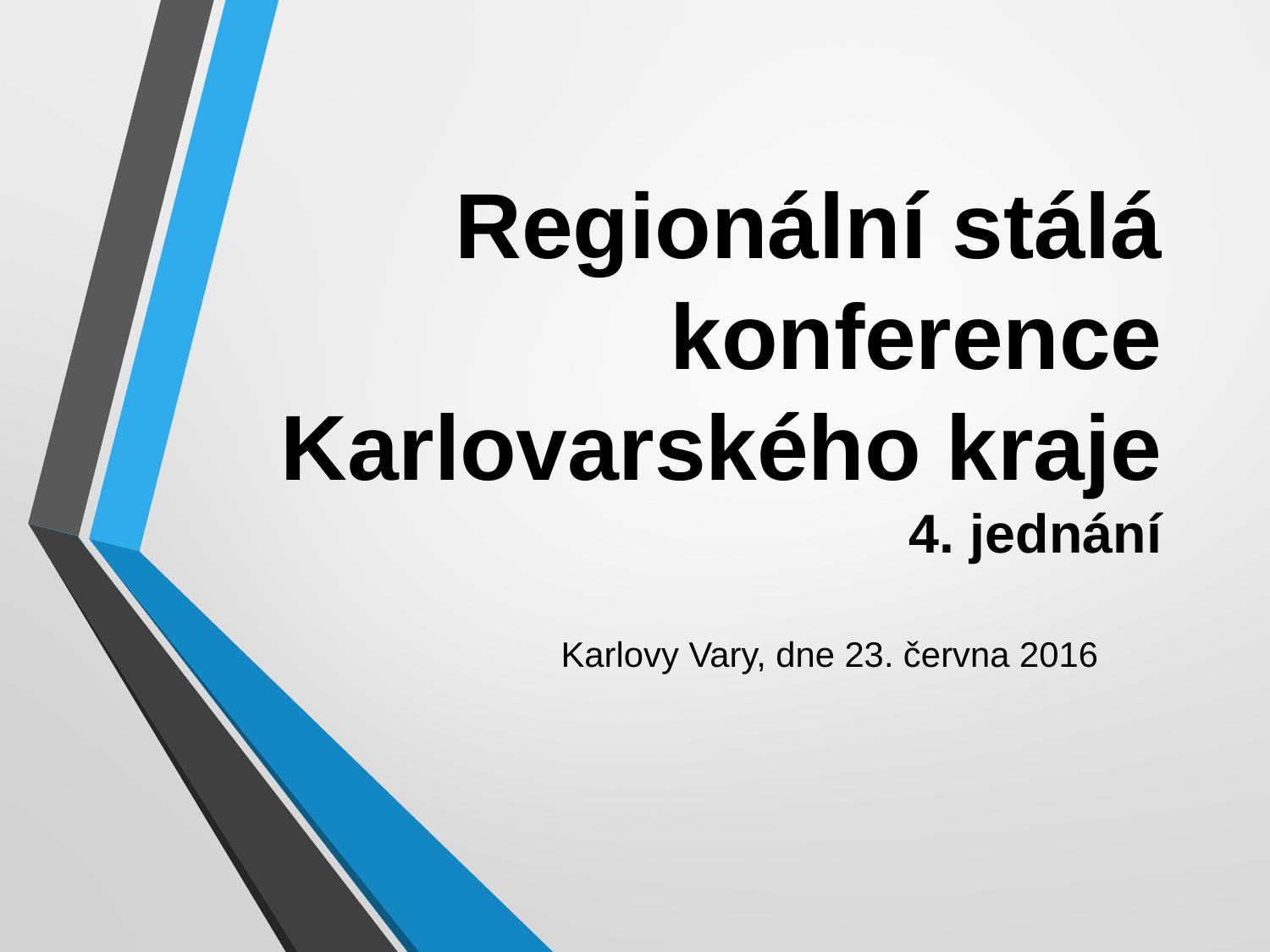

# Regionální stálá konference Karlovarského kraje 4. jednání

Karlovy Vary, dne 23. června 2016